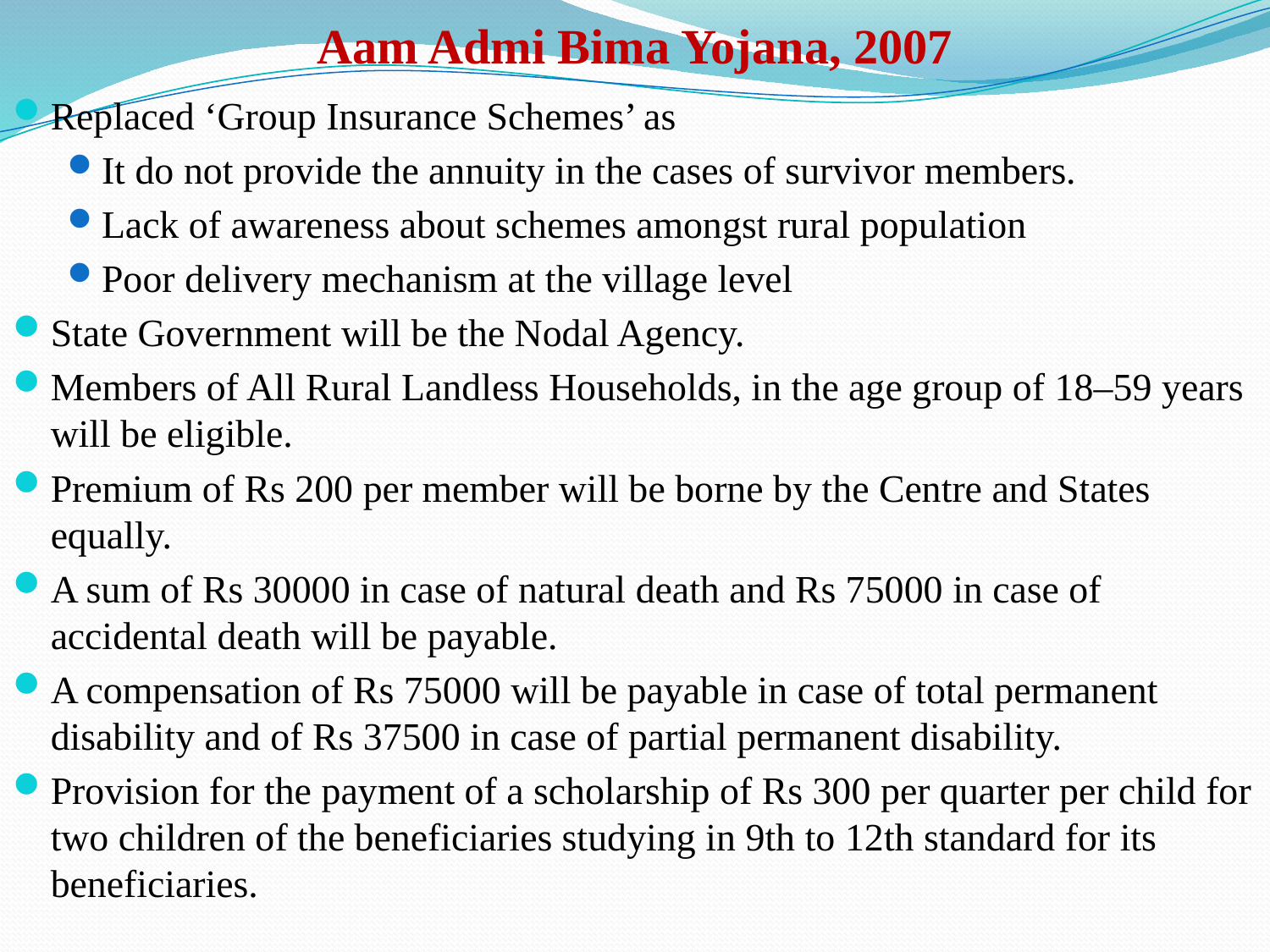

# Aam Admi Bima Yojana, 2007
Replaced ‘Group Insurance Schemes’ as
It do not provide the annuity in the cases of survivor members.
Lack of awareness about schemes amongst rural population
Poor delivery mechanism at the village level
State Government will be the Nodal Agency.
Members of All Rural Landless Households, in the age group of 18–59 years will be eligible.
Premium of Rs 200 per member will be borne by the Centre and States equally.
A sum of Rs 30000 in case of natural death and Rs 75000 in case of accidental death will be payable.
A compensation of Rs 75000 will be payable in case of total permanent disability and of Rs 37500 in case of partial permanent disability.
Provision for the payment of a scholarship of Rs 300 per quarter per child for two children of the beneficiaries studying in 9th to 12th standard for its beneficiaries.